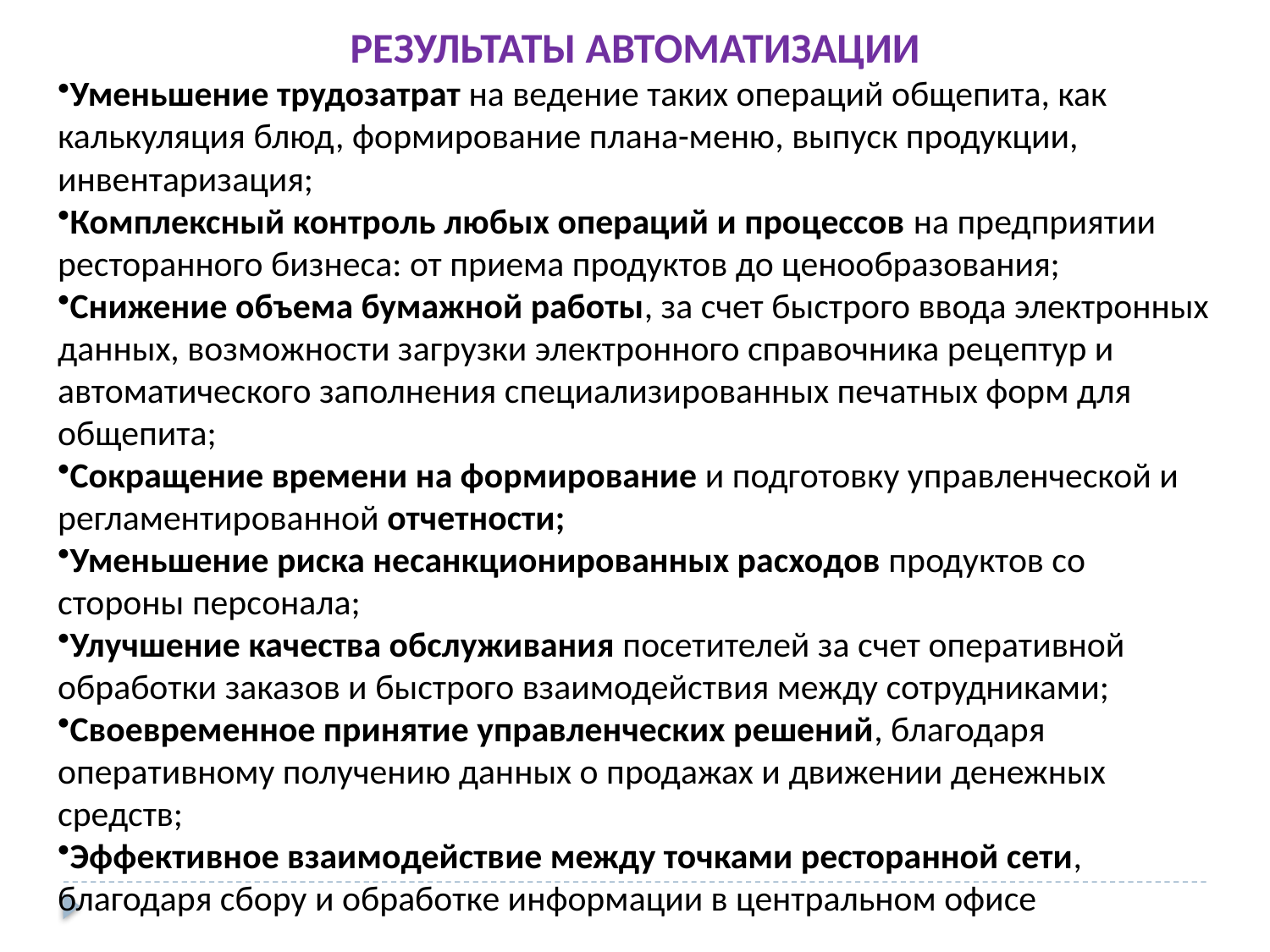

РЕЗУЛЬТАТЫ АВТОМАТИЗАЦИИ
Уменьшение трудозатрат на ведение таких операций общепита, как калькуляция блюд, формирование плана-меню, выпуск продукции, инвентаризация;
Комплексный контроль любых операций и процессов на предприятии ресторанного бизнеса: от приема продуктов до ценообразования;
Снижение объема бумажной работы, за счет быстрого ввода электронных данных, возможности загрузки электронного справочника рецептур и автоматического заполнения специализированных печатных форм для общепита;
Сокращение времени на формирование и подготовку управленческой и регламентированной отчетности;
Уменьшение риска несанкционированных расходов продуктов со стороны персонала;
Улучшение качества обслуживания посетителей за счет оперативной обработки заказов и быстрого взаимодействия между сотрудниками;
Своевременное принятие управленческих решений, благодаря оперативному получению данных о продажах и движении денежных средств;
Эффективное взаимодействие между точками ресторанной сети, благодаря сбору и обработке информации в центральном офисе